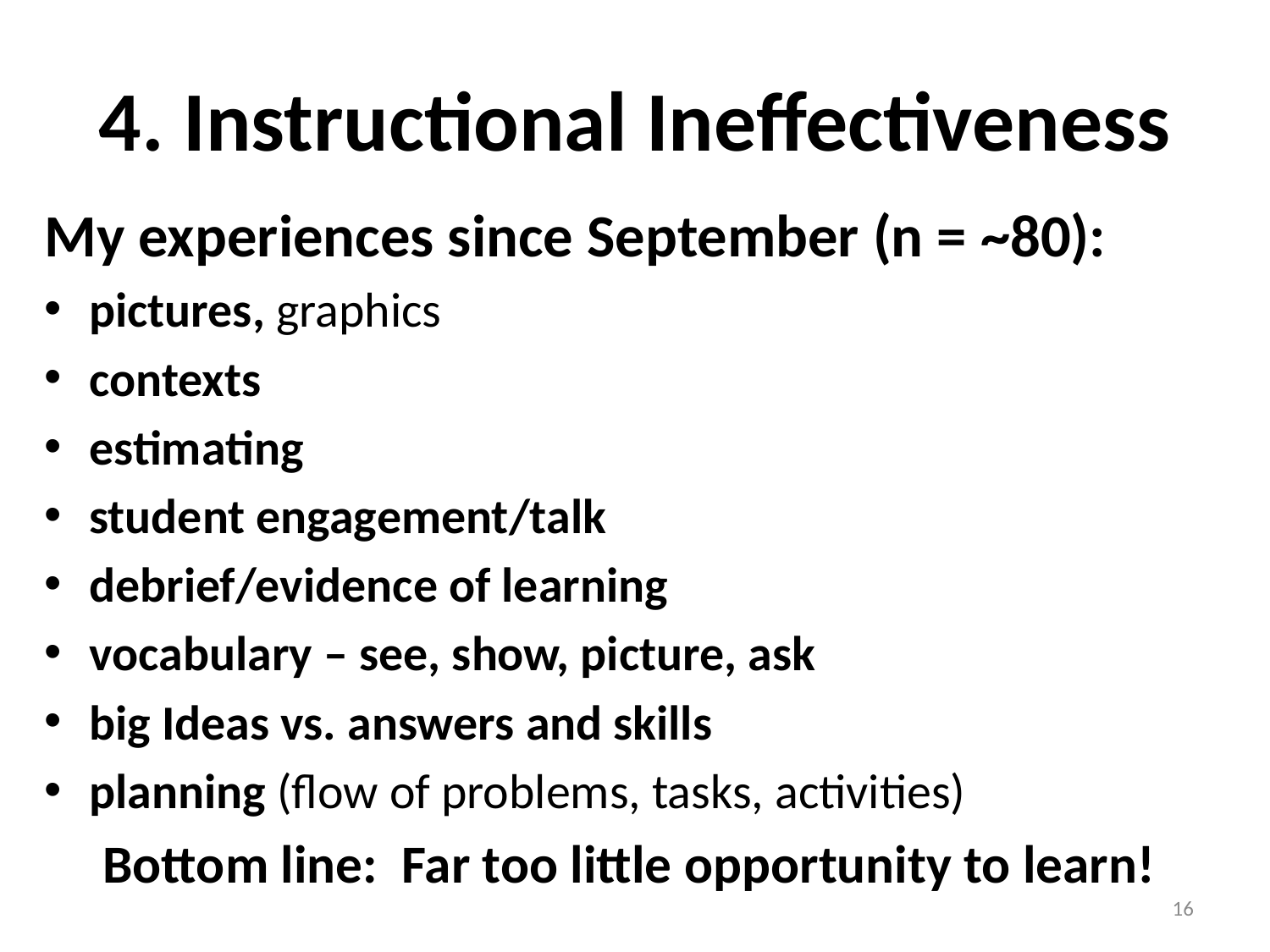

# 4. Instructional Ineffectiveness
My experiences since September (n = ~80):
pictures, graphics
contexts
estimating
student engagement/talk
debrief/evidence of learning
vocabulary – see, show, picture, ask
big Ideas vs. answers and skills
planning (flow of problems, tasks, activities)
Bottom line:  Far too little opportunity to learn!
16